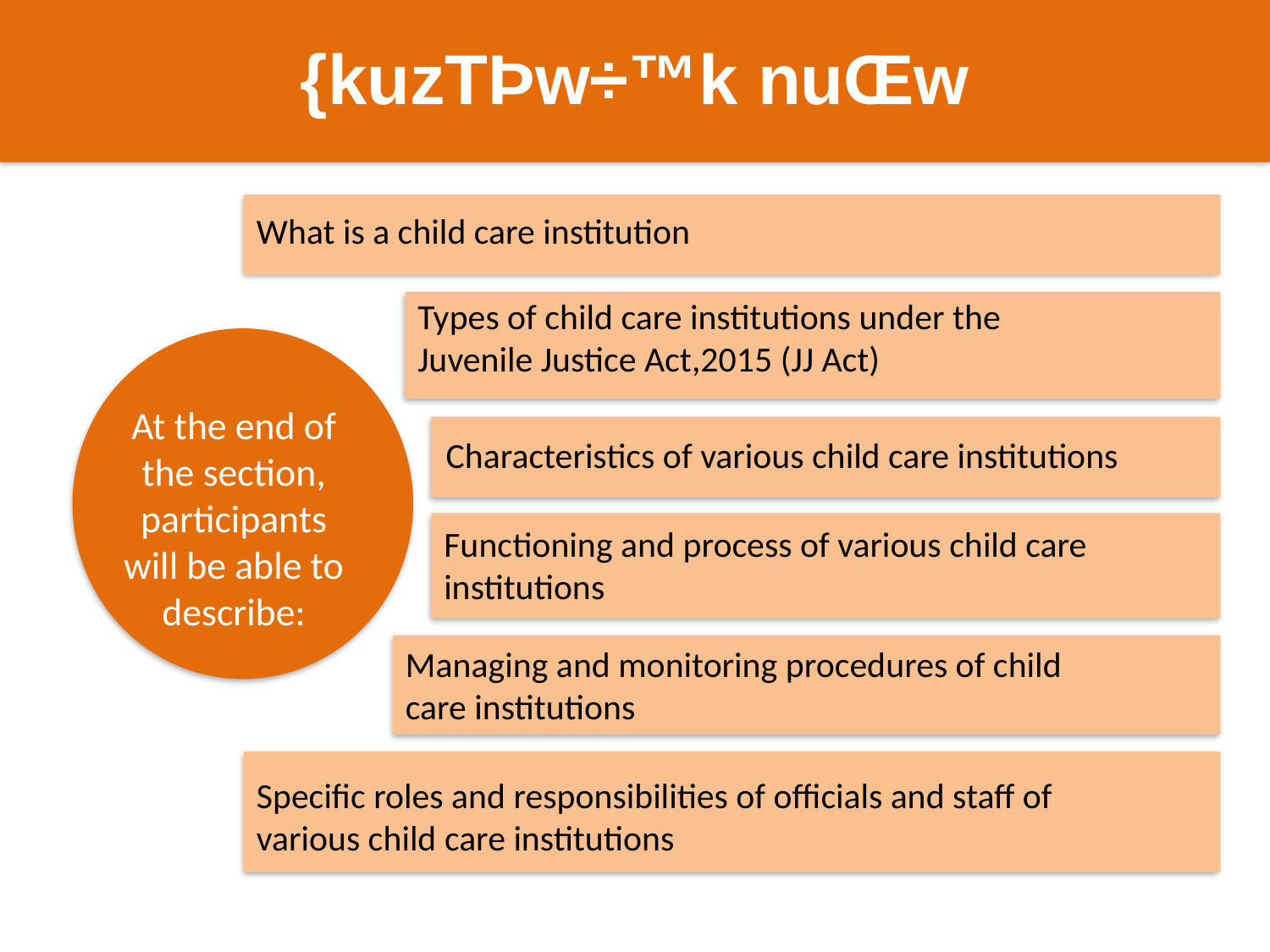

{kuzTÞw÷™k nuŒw

What is a child care institution
Types of child care institutions under the Juvenile Justice Act,2015 (JJ Act)

At the end of the section, participants will be able to describe:

Characteristics of various child care institutions

Functioning and process of various child care institutions

Managing and monitoring procedures of child care institutions

Specific roles and responsibilities of officials and staff of various child care institutions